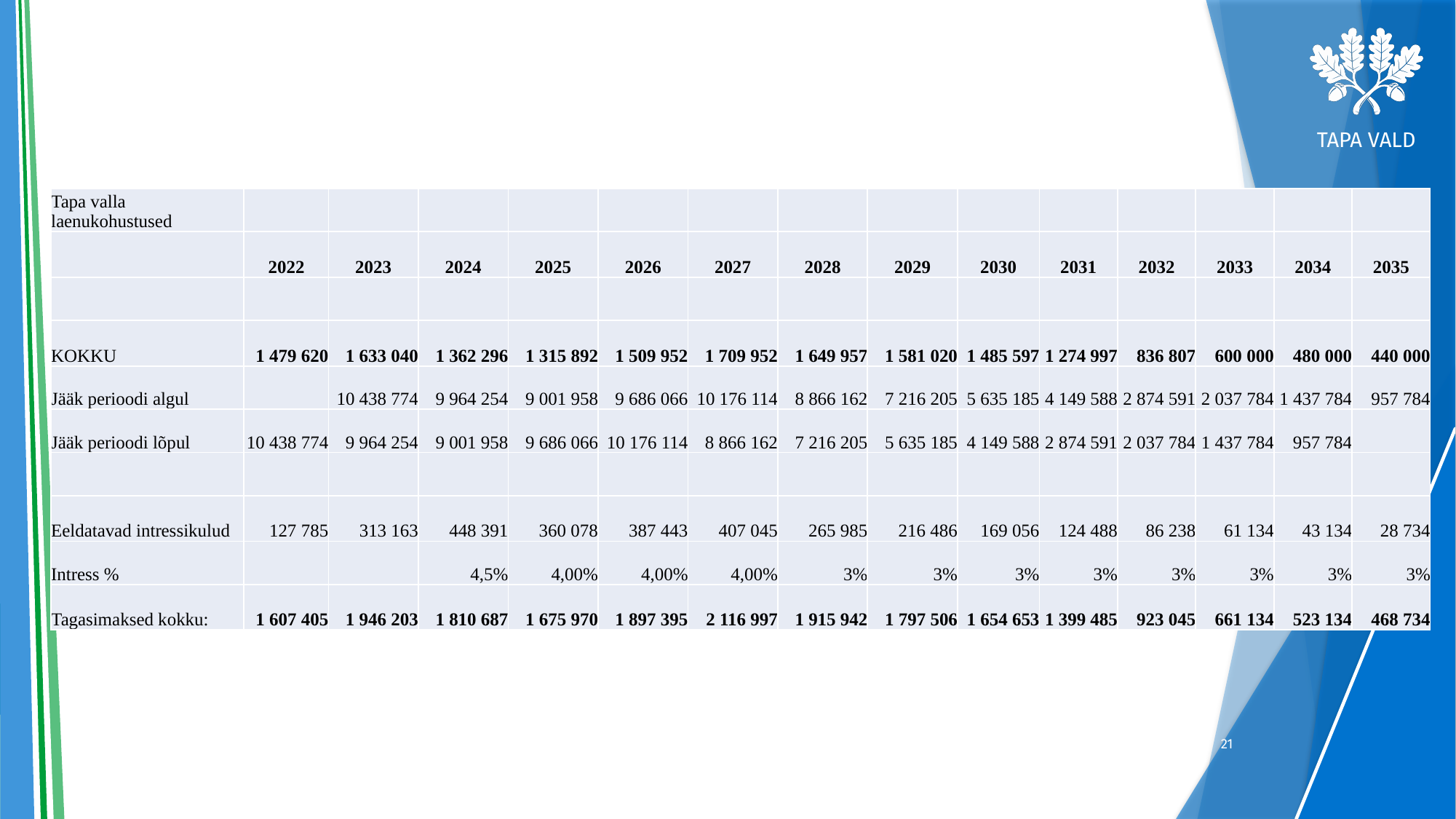

| Tapa valla laenukohustused |  |  |  |  |  |  |  |  |  |  |  |  |  |  |
| --- | --- | --- | --- | --- | --- | --- | --- | --- | --- | --- | --- | --- | --- | --- |
|  | 2022 | 2023 | 2024 | 2025 | 2026 | 2027 | 2028 | 2029 | 2030 | 2031 | 2032 | 2033 | 2034 | 2035 |
|  |  |  |  |  |  |  |  |  |  |  |  |  |  |  |
| KOKKU | 1 479 620 | 1 633 040 | 1 362 296 | 1 315 892 | 1 509 952 | 1 709 952 | 1 649 957 | 1 581 020 | 1 485 597 | 1 274 997 | 836 807 | 600 000 | 480 000 | 440 000 |
| Jääk perioodi algul |  | 10 438 774 | 9 964 254 | 9 001 958 | 9 686 066 | 10 176 114 | 8 866 162 | 7 216 205 | 5 635 185 | 4 149 588 | 2 874 591 | 2 037 784 | 1 437 784 | 957 784 |
| Jääk perioodi lõpul | 10 438 774 | 9 964 254 | 9 001 958 | 9 686 066 | 10 176 114 | 8 866 162 | 7 216 205 | 5 635 185 | 4 149 588 | 2 874 591 | 2 037 784 | 1 437 784 | 957 784 |  |
|  |  |  |  |  |  |  |  |  |  |  |  |  |  |  |
| Eeldatavad intressikulud | 127 785 | 313 163 | 448 391 | 360 078 | 387 443 | 407 045 | 265 985 | 216 486 | 169 056 | 124 488 | 86 238 | 61 134 | 43 134 | 28 734 |
| Intress % |  |  | 4,5% | 4,00% | 4,00% | 4,00% | 3% | 3% | 3% | 3% | 3% | 3% | 3% | 3% |
| Tagasimaksed kokku: | 1 607 405 | 1 946 203 | 1 810 687 | 1 675 970 | 1 897 395 | 2 116 997 | 1 915 942 | 1 797 506 | 1 654 653 | 1 399 485 | 923 045 | 661 134 | 523 134 | 468 734 |
21